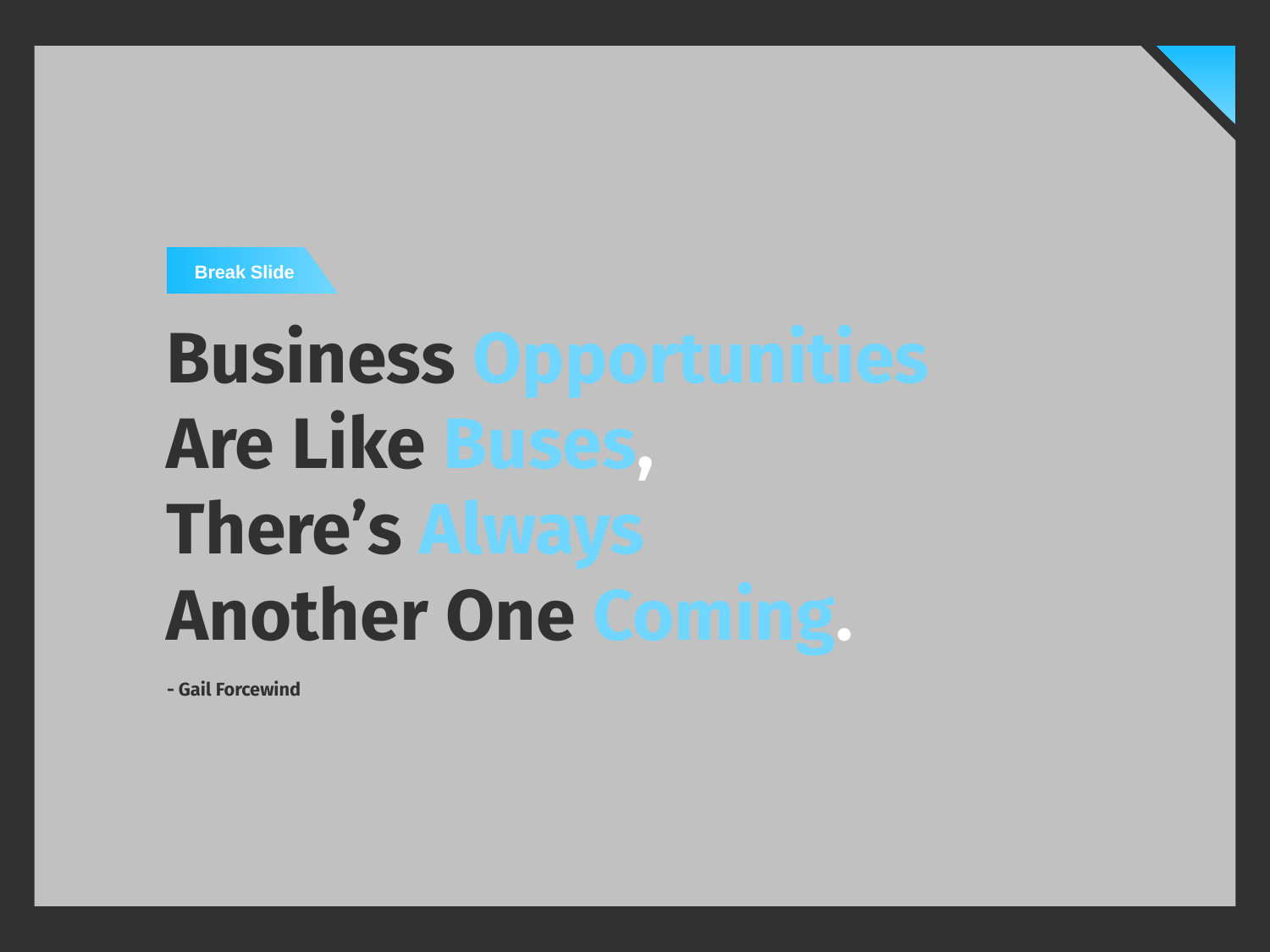

Break Slide
Business Opportunities
Are Like Buses,
There’s Always
Another One Coming.
- Gail Forcewind